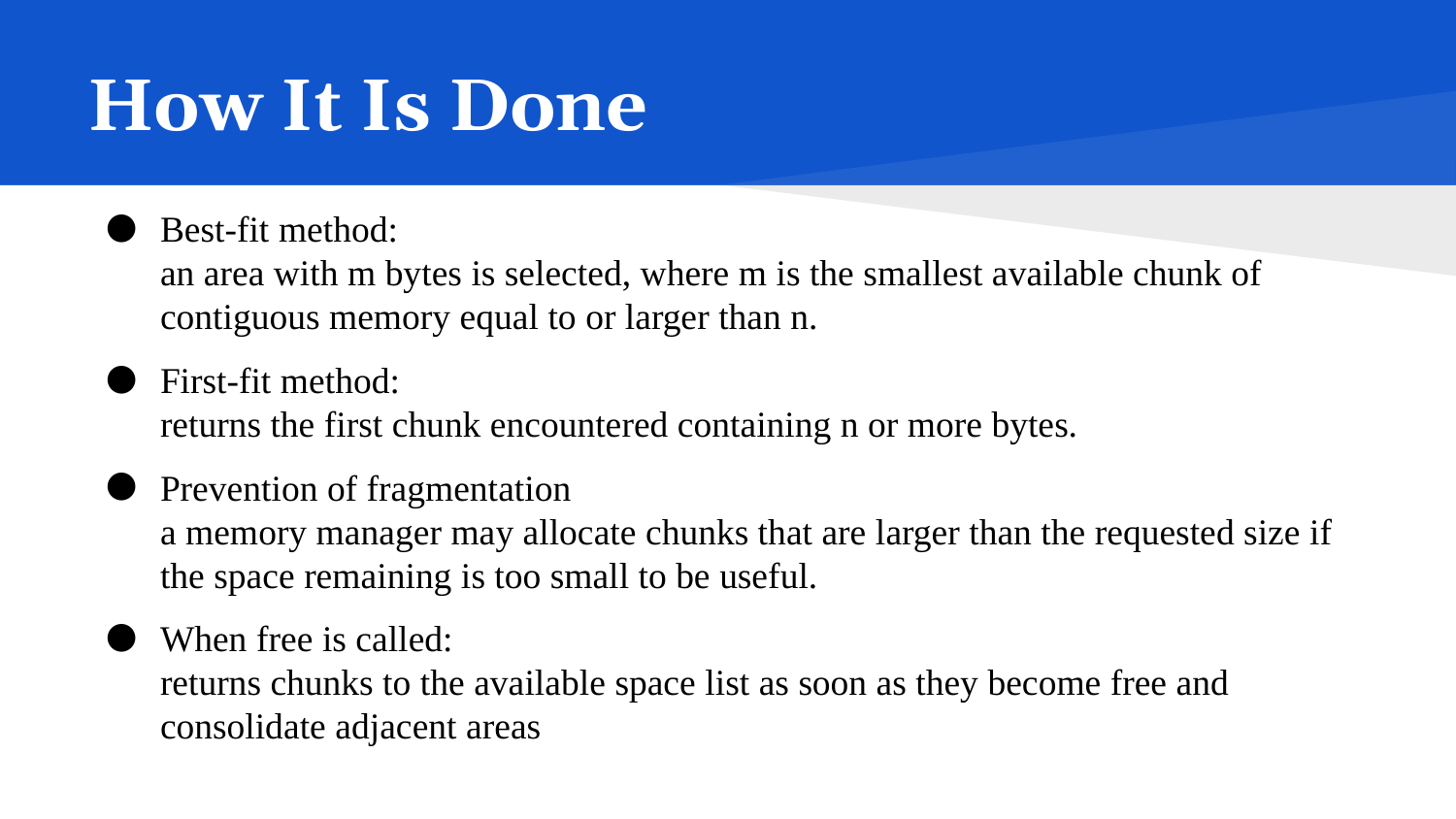

# How It Is Done
Best-fit method:
an area with m bytes is selected, where m is the smallest available chunk of contiguous memory equal to or larger than n.
First-fit method:
returns the first chunk encountered containing n or more bytes.
Prevention of fragmentation
a memory manager may allocate chunks that are larger than the requested size if the space remaining is too small to be useful.
When free is called:
returns chunks to the available space list as soon as they become free and consolidate adjacent areas